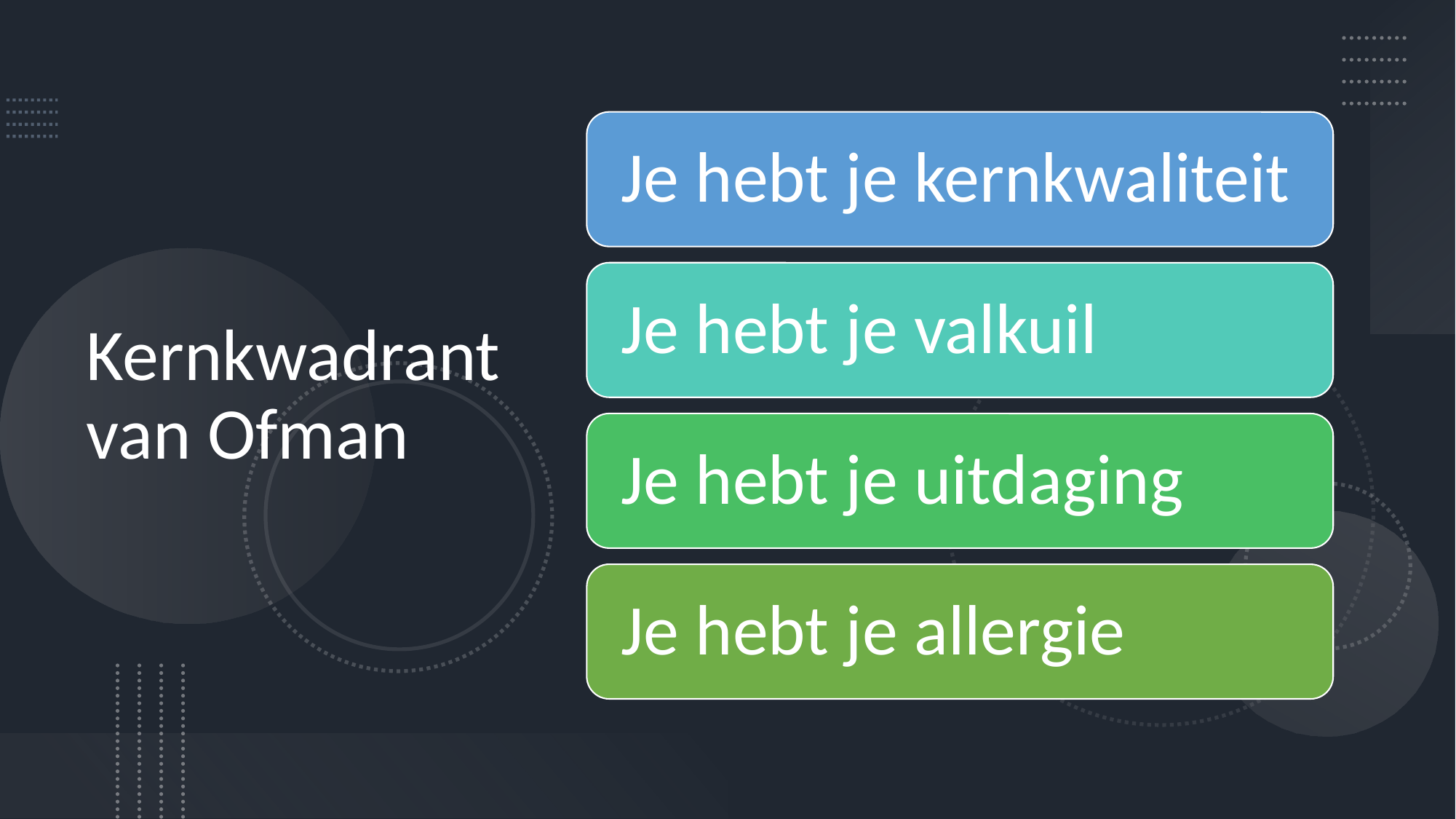

# Kernkwadrant van Ofman
Je hebt je kernkwaliteit
Je hebt je valkuil
Je hebt je uitdaging
Je hebt je allergie